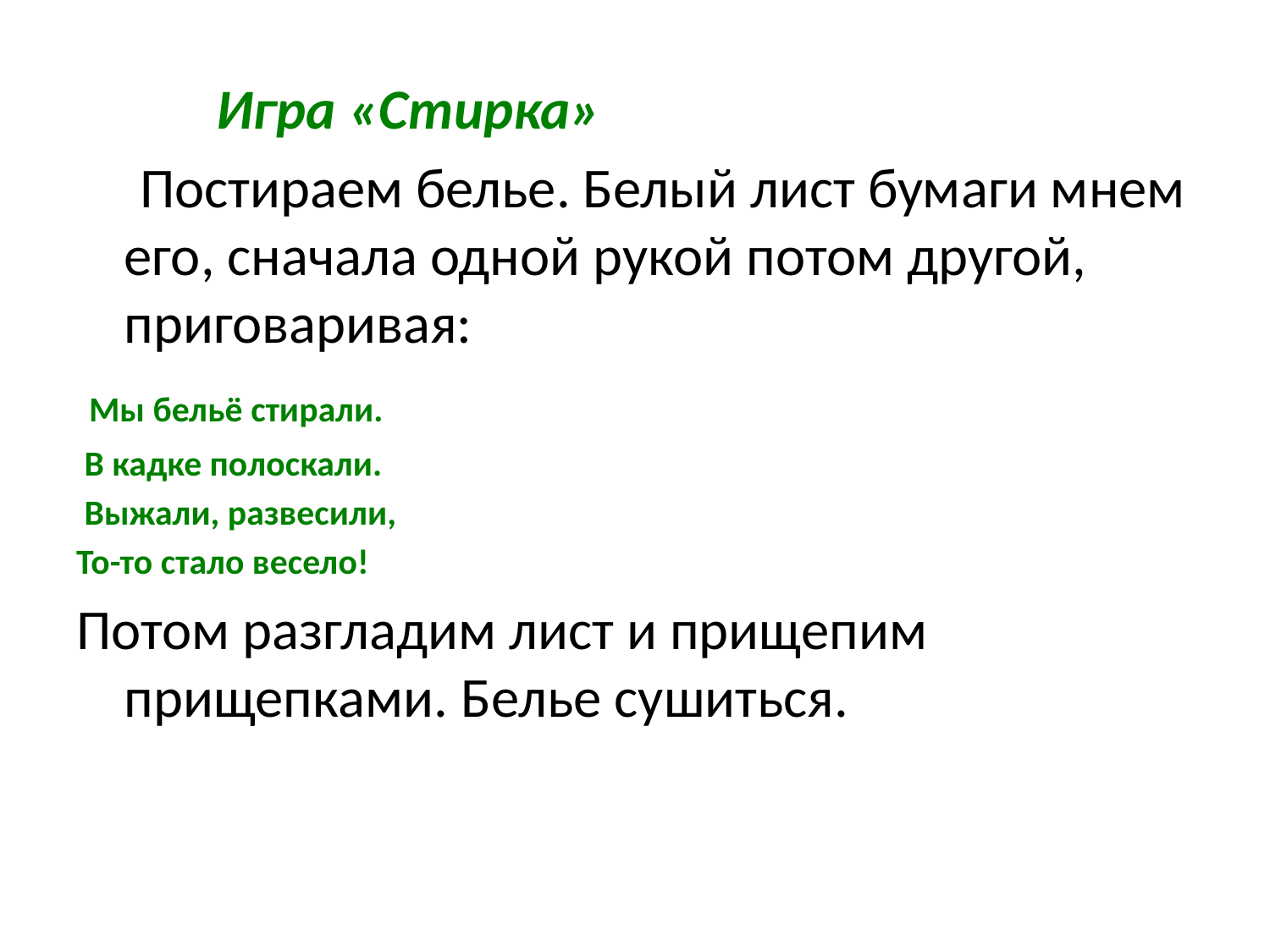

Игра «Стирка»
     Постираем белье. Белый лист бумаги мнем его, сначала одной рукой потом другой, приговаривая:
 Мы бельё стирали.
 В кадке полоскали.
 Выжали, развесили,
То-то стало весело!
Потом разгладим лист и прищепим прищепками. Белье сушиться.